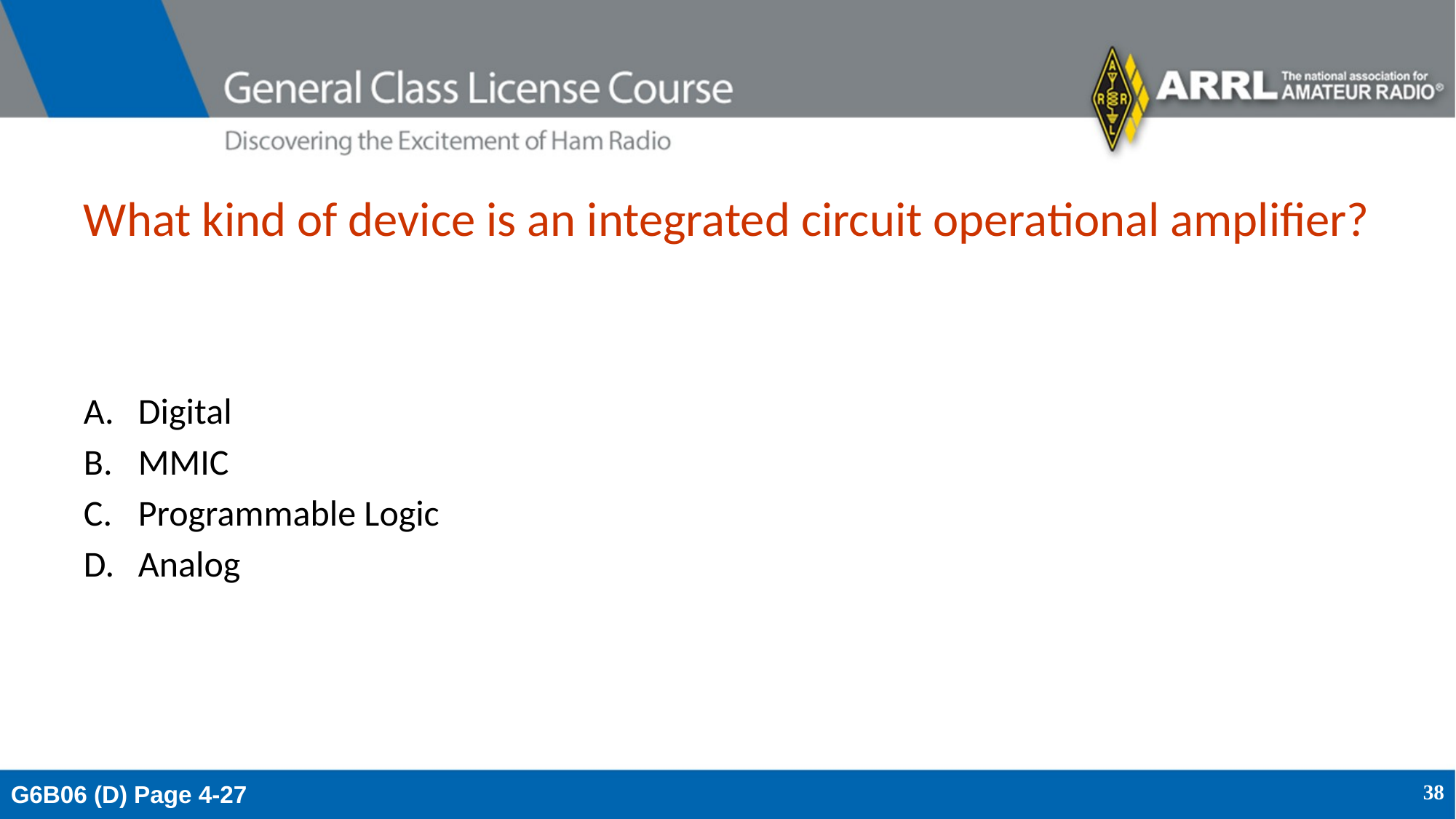

# What kind of device is an integrated circuit operational amplifier?
Digital
MMIC
Programmable Logic
Analog
G6B06 (D) Page 4-27
38